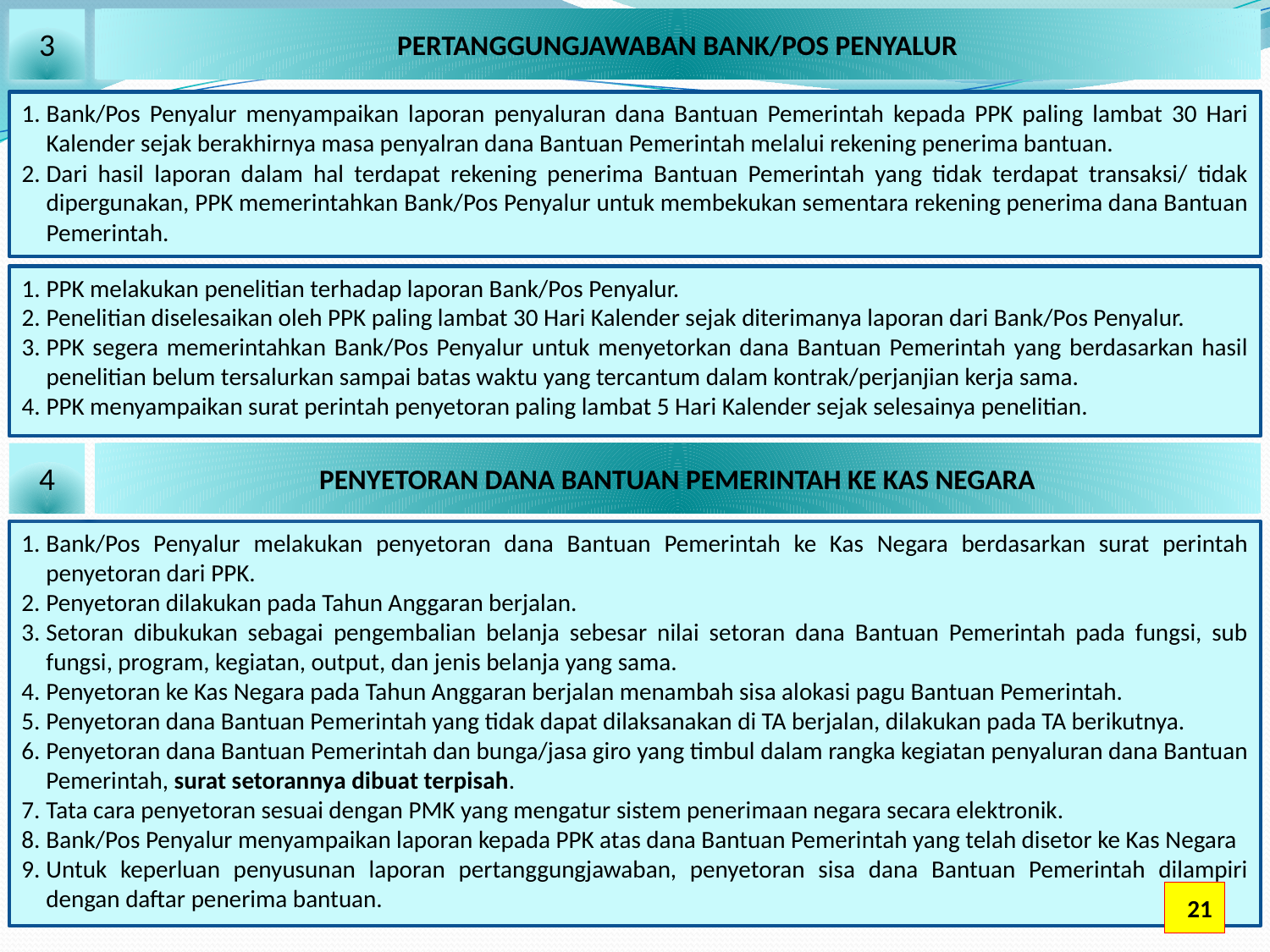

3
PERTANGGUNGJAWABAN BANK/POS PENYALUR
Bank/Pos Penyalur menyampaikan laporan penyaluran dana Bantuan Pemerintah kepada PPK paling lambat 30 Hari Kalender sejak berakhirnya masa penyalran dana Bantuan Pemerintah melalui rekening penerima bantuan.
Dari hasil laporan dalam hal terdapat rekening penerima Bantuan Pemerintah yang tidak terdapat transaksi/ tidak dipergunakan, PPK memerintahkan Bank/Pos Penyalur untuk membekukan sementara rekening penerima dana Bantuan Pemerintah.

PPK melakukan penelitian terhadap laporan Bank/Pos Penyalur.
Penelitian diselesaikan oleh PPK paling lambat 30 Hari Kalender sejak diterimanya laporan dari Bank/Pos Penyalur.
PPK segera memerintahkan Bank/Pos Penyalur untuk menyetorkan dana Bantuan Pemerintah yang berdasarkan hasil penelitian belum tersalurkan sampai batas waktu yang tercantum dalam kontrak/perjanjian kerja sama.
PPK menyampaikan surat perintah penyetoran paling lambat 5 Hari Kalender sejak selesainya penelitian.

4
PENYETORAN DANA BANTUAN PEMERINTAH KE KAS NEGARA
Bank/Pos Penyalur melakukan penyetoran dana Bantuan Pemerintah ke Kas Negara berdasarkan surat perintah penyetoran dari PPK.
Penyetoran dilakukan pada Tahun Anggaran berjalan.
Setoran dibukukan sebagai pengembalian belanja sebesar nilai setoran dana Bantuan Pemerintah pada fungsi, sub fungsi, program, kegiatan, output, dan jenis belanja yang sama.
Penyetoran ke Kas Negara pada Tahun Anggaran berjalan menambah sisa alokasi pagu Bantuan Pemerintah.
Penyetoran dana Bantuan Pemerintah yang tidak dapat dilaksanakan di TA berjalan, dilakukan pada TA berikutnya.
Penyetoran dana Bantuan Pemerintah dan bunga/jasa giro yang timbul dalam rangka kegiatan penyaluran dana Bantuan Pemerintah, surat setorannya dibuat terpisah.
Tata cara penyetoran sesuai dengan PMK yang mengatur sistem penerimaan negara secara elektronik.
Bank/Pos Penyalur menyampaikan laporan kepada PPK atas dana Bantuan Pemerintah yang telah disetor ke Kas Negara
Untuk keperluan penyusunan laporan pertanggungjawaban, penyetoran sisa dana Bantuan Pemerintah dilampiri dengan daftar penerima bantuan.

22
21